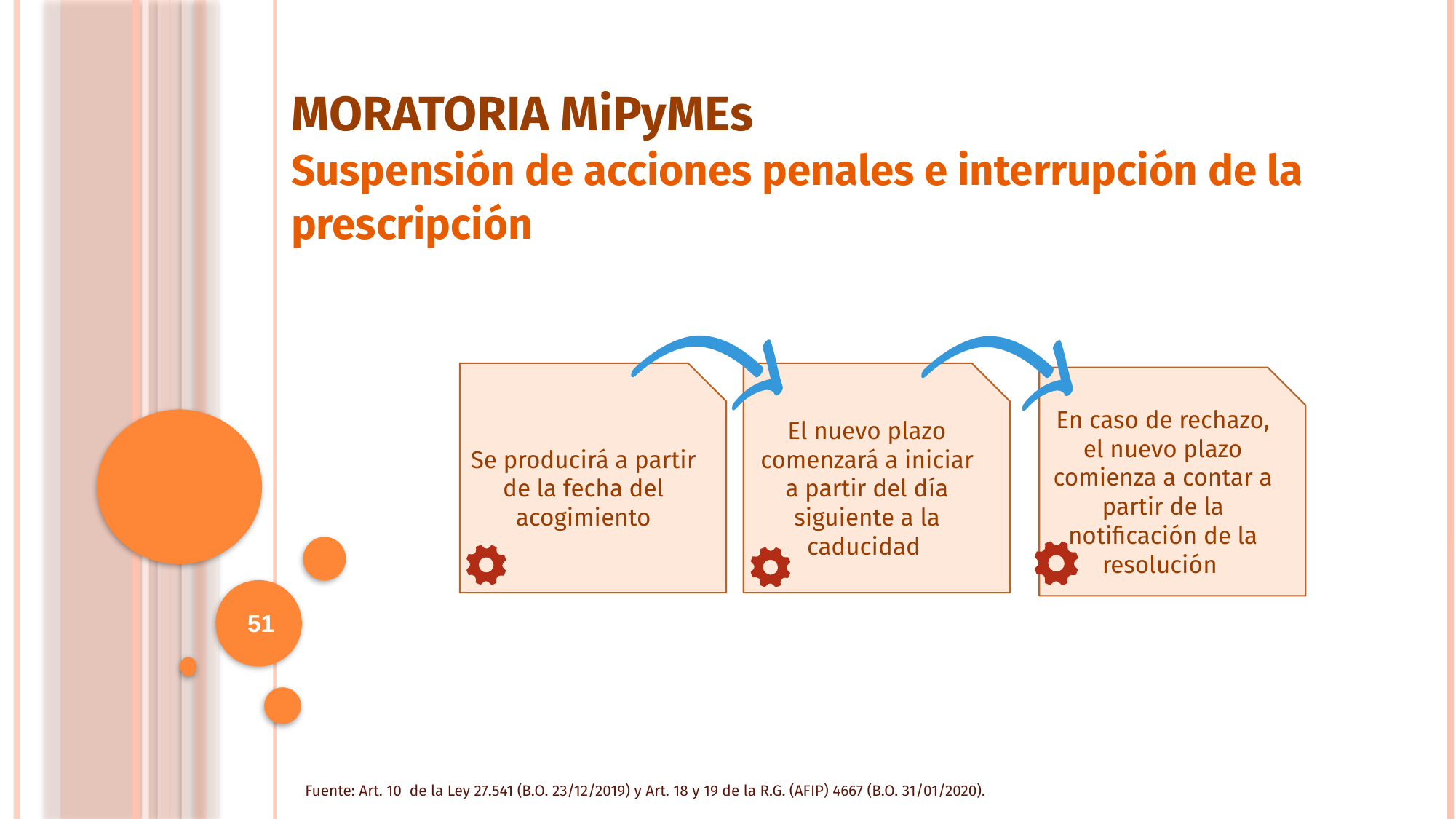

MORATORIA MiPyMEs
Suspensión de acciones penales e interrupción de la prescripción

Se producirá a partir de la fecha del acogimiento
El nuevo plazo comenzará a iniciar a partir del día siguiente a la caducidad
En caso de rechazo, el nuevo plazo comienza a contar a partir de la notificación de la resolución

51
Fuente: Art. 10  de la Ley 27.541 (B.O. 23/12/2019) y Art. 18 y 19 de la R.G. (AFIP) 4667 (B.O. 31/01/2020).